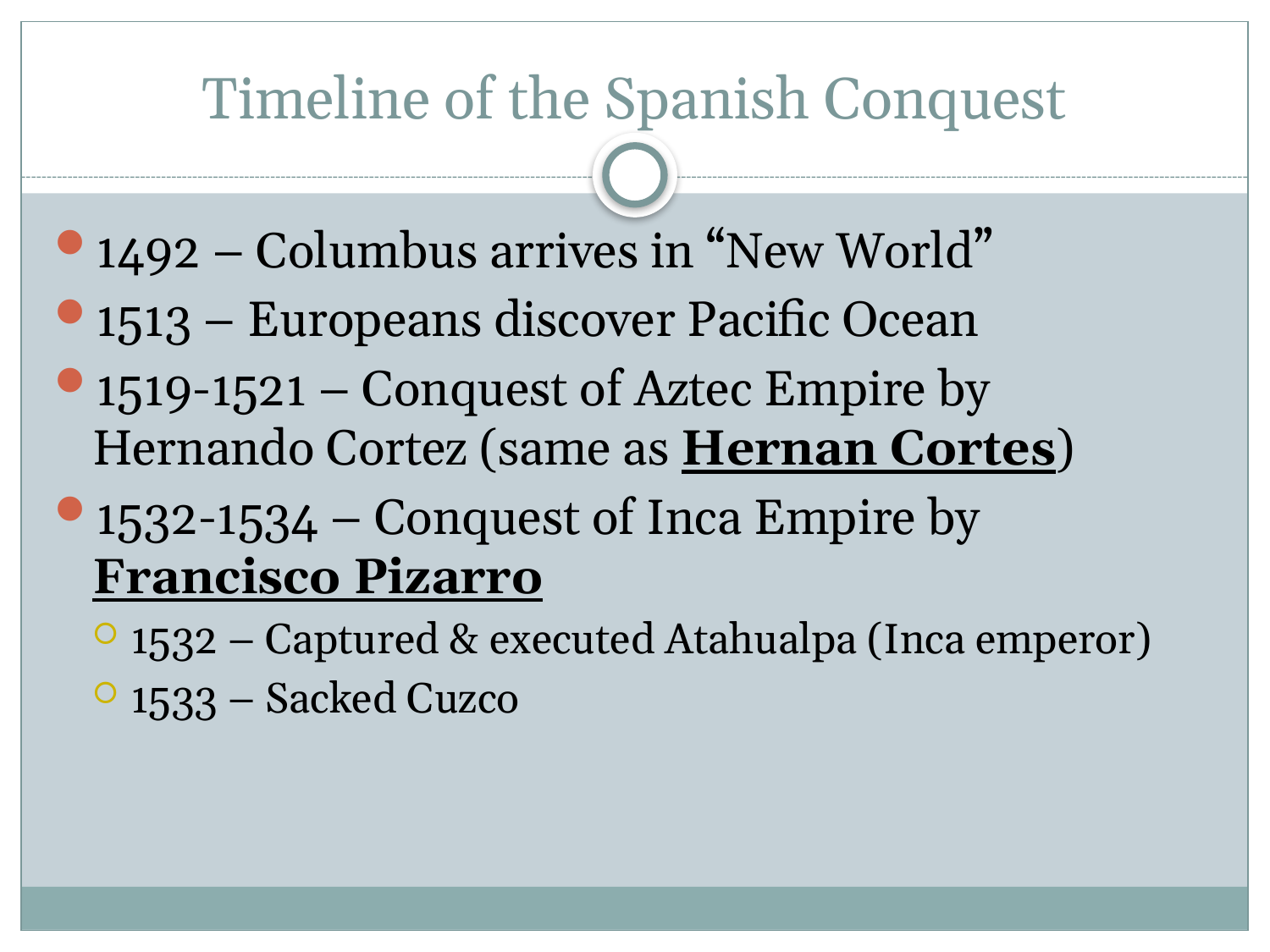

# Timeline of the Spanish Conquest
1492 – Columbus arrives in “New World”
1513 – Europeans discover Pacific Ocean
1519-1521 – Conquest of Aztec Empire by Hernando Cortez (same as Hernan Cortes)
1532-1534 – Conquest of Inca Empire by Francisco Pizarro
1532 – Captured & executed Atahualpa (Inca emperor)
1533 – Sacked Cuzco